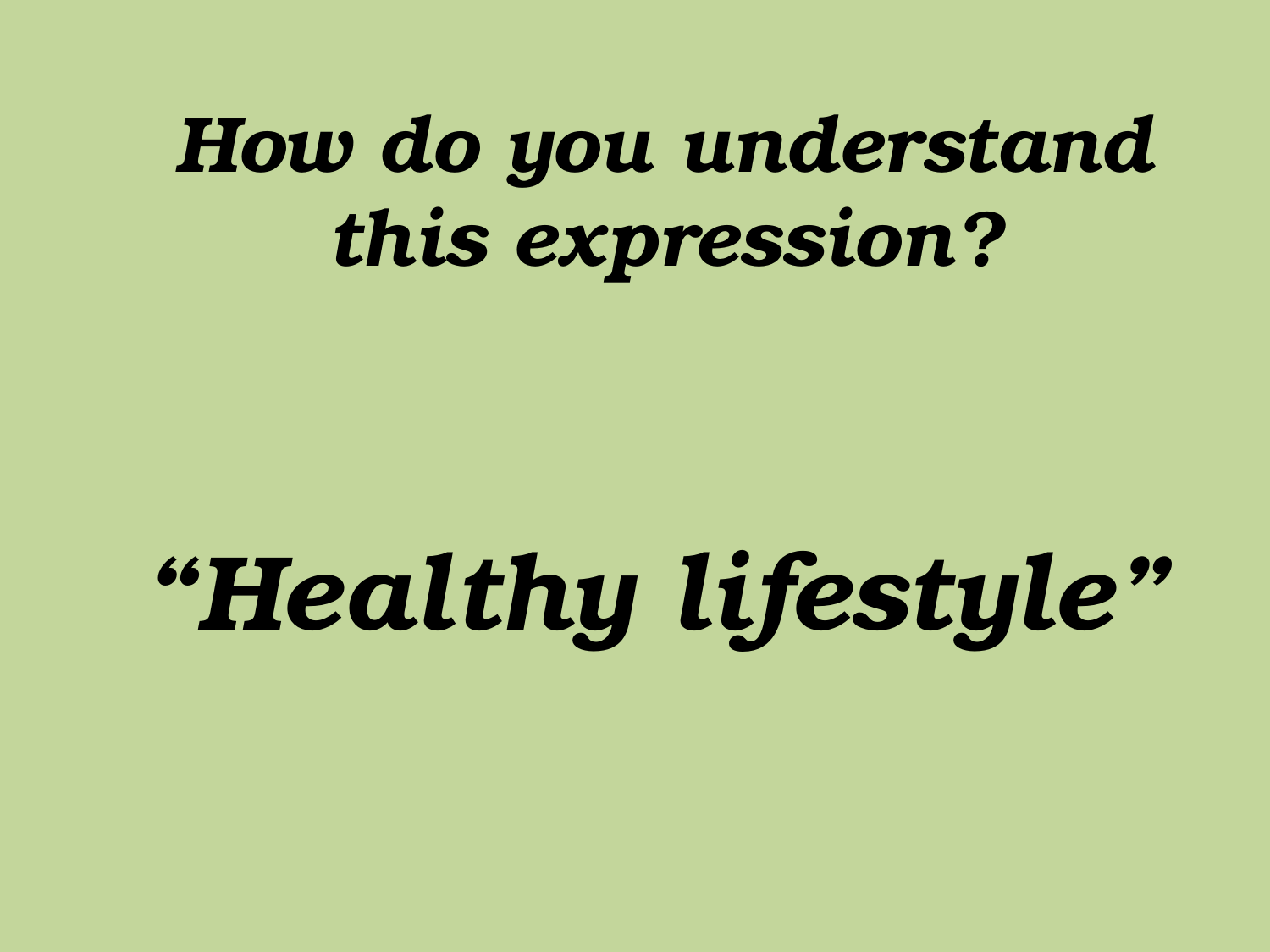

How do you understand this expression?
# “Healthy lifestyle”